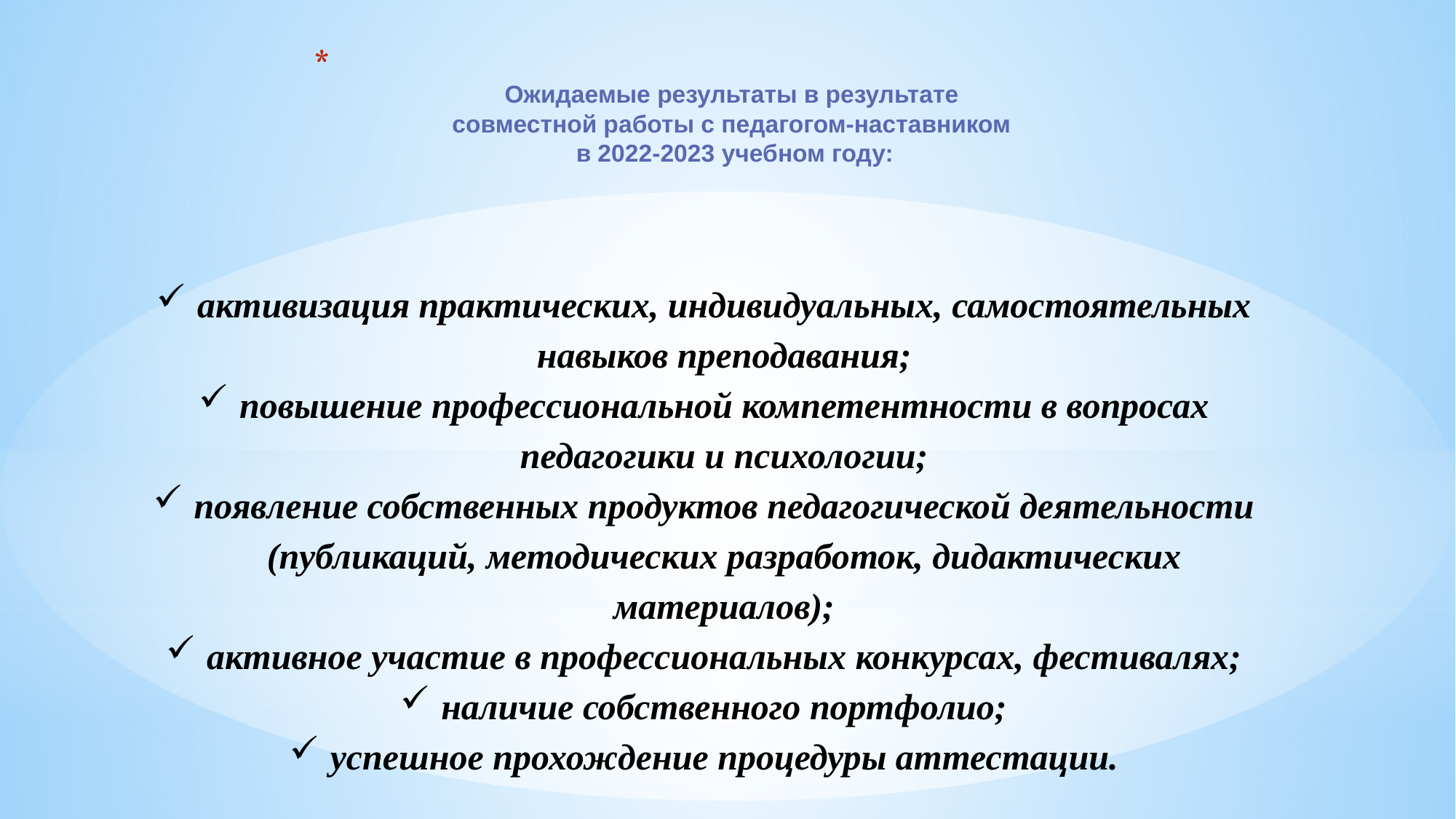

# Ожидаемые результаты в результате совместной работы с педагогом-наставником в 2022-2023 учебном году:
активизация практических, индивидуальных, самостоятельных навыков преподавания;
повышение профессиональной компетентности в вопросах педагогики и психологии;
появление собственных продуктов педагогической деятельности (публикаций, методических разработок, дидактических материалов);
активное участие в профессиональных конкурсах, фестивалях;
наличие собственного портфолио;
успешное прохождение процедуры аттестации.